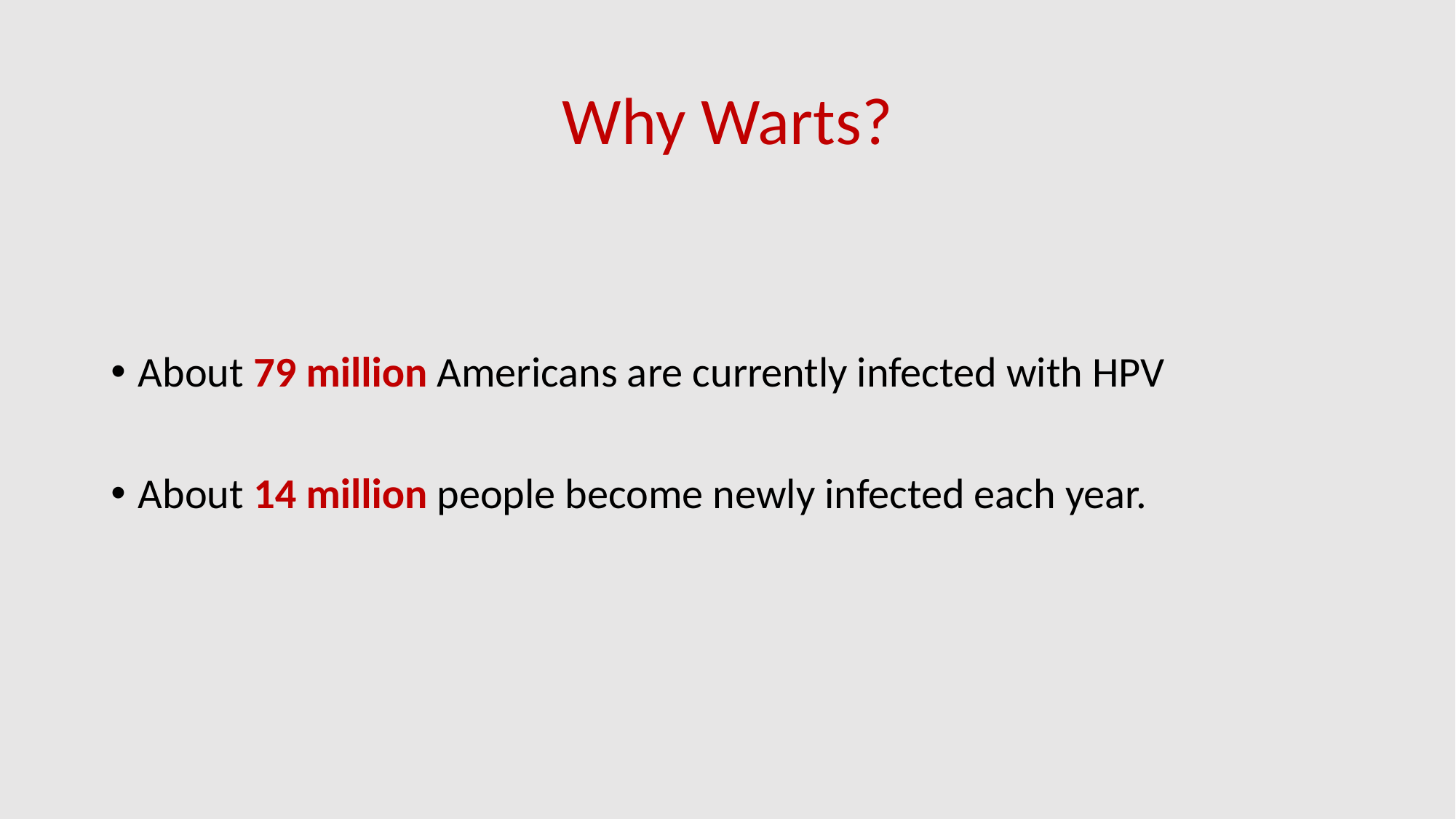

# Why Warts?

About 79 million Americans are currently infected with HPV

About 14 million people become newly infected each year.